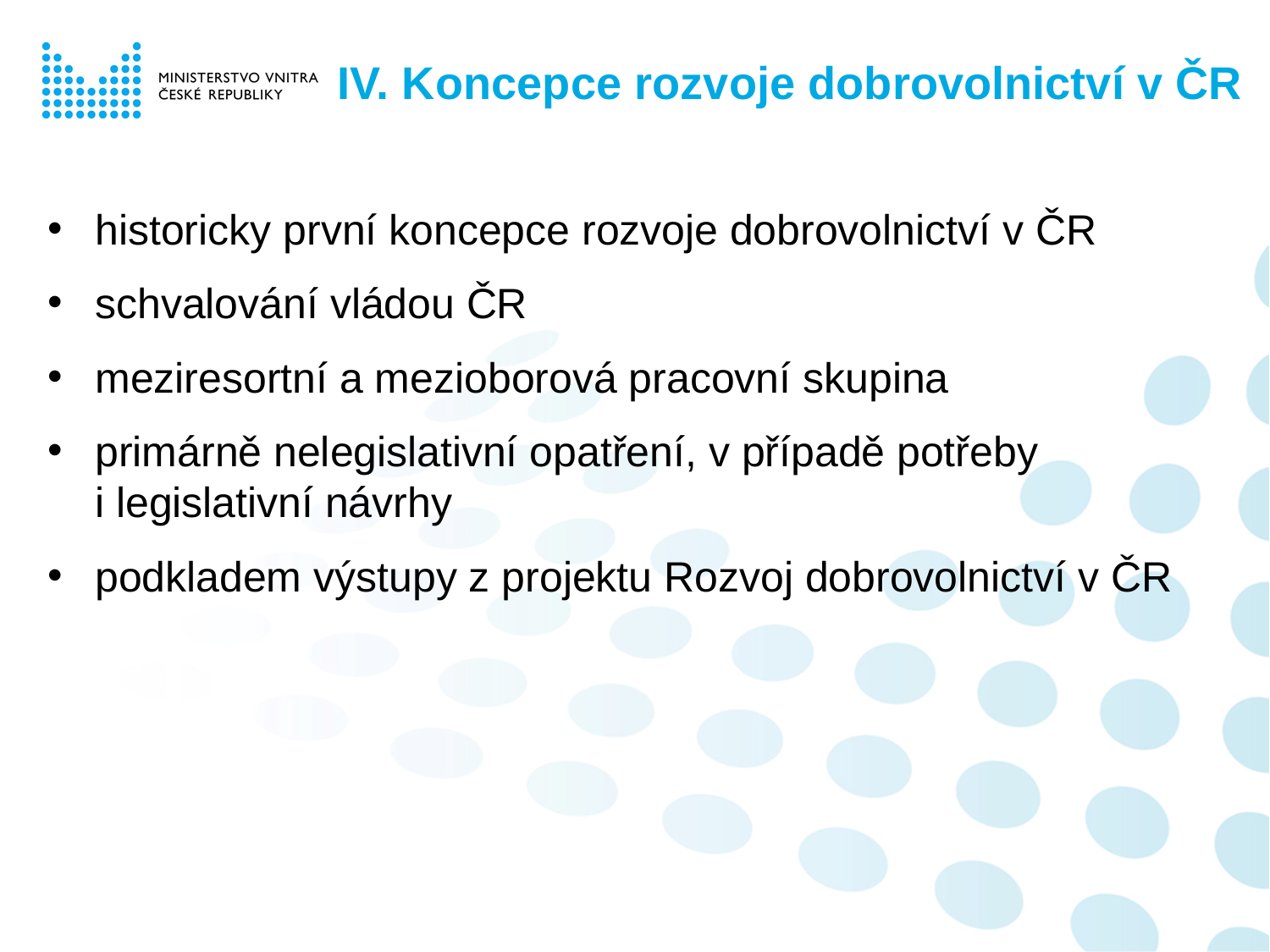

# IV. Koncepce rozvoje dobrovolnictví v ČR
historicky první koncepce rozvoje dobrovolnictví v ČR

schvalování vládou ČR

meziresortní a mezioborová pracovní skupina

primárně nelegislativní opatření, v případě potřeby             i legislativní návrhy

podkladem výstupy z projektu Rozvoj dobrovolnictví v ČR